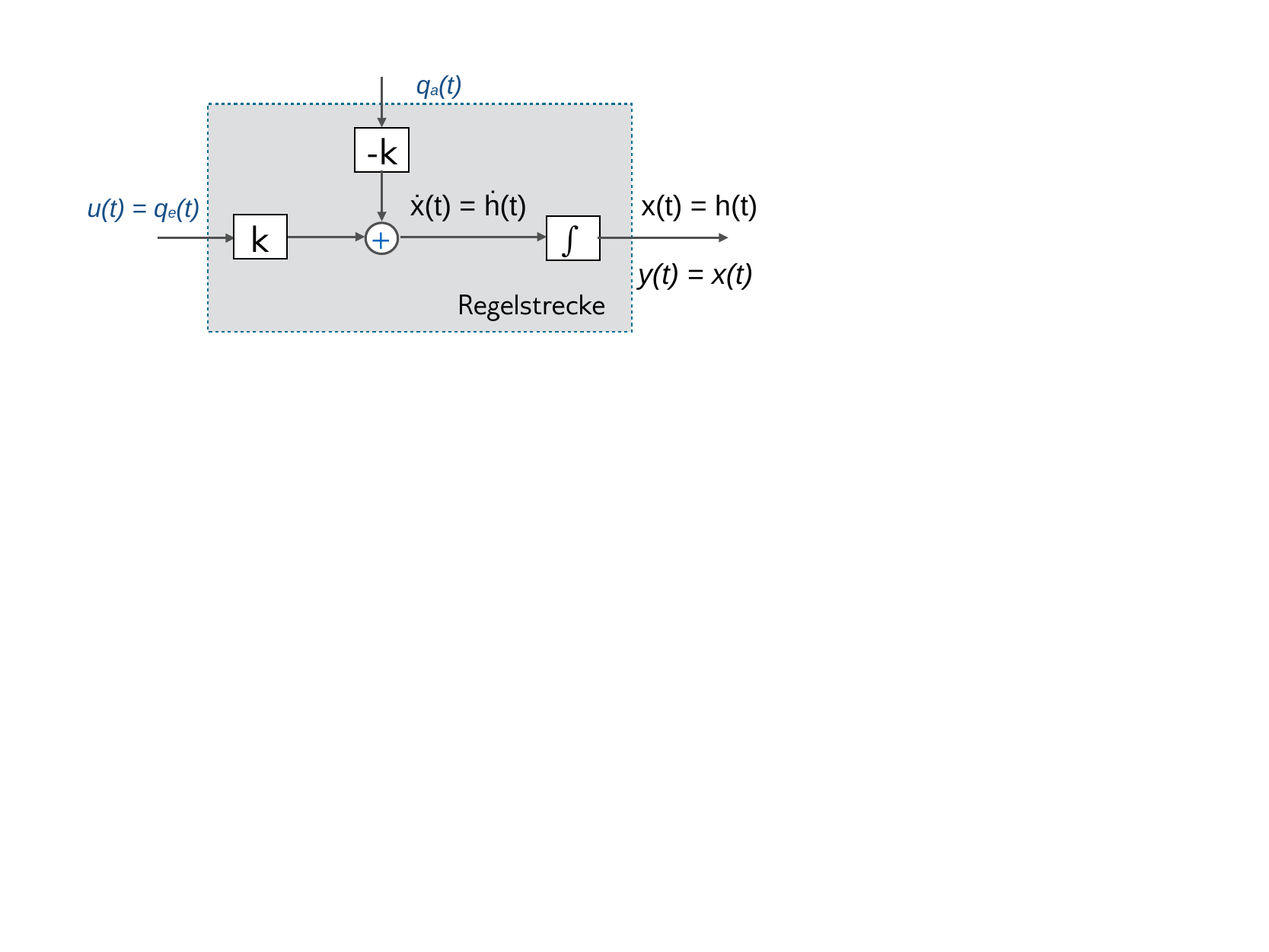

qa(t)

-k

ẋ(t) = ḣ(t)
x(t) = h(t)
u(t) = qe(t)
∫

k

+

y(t) = x(t)
Regelstrecke